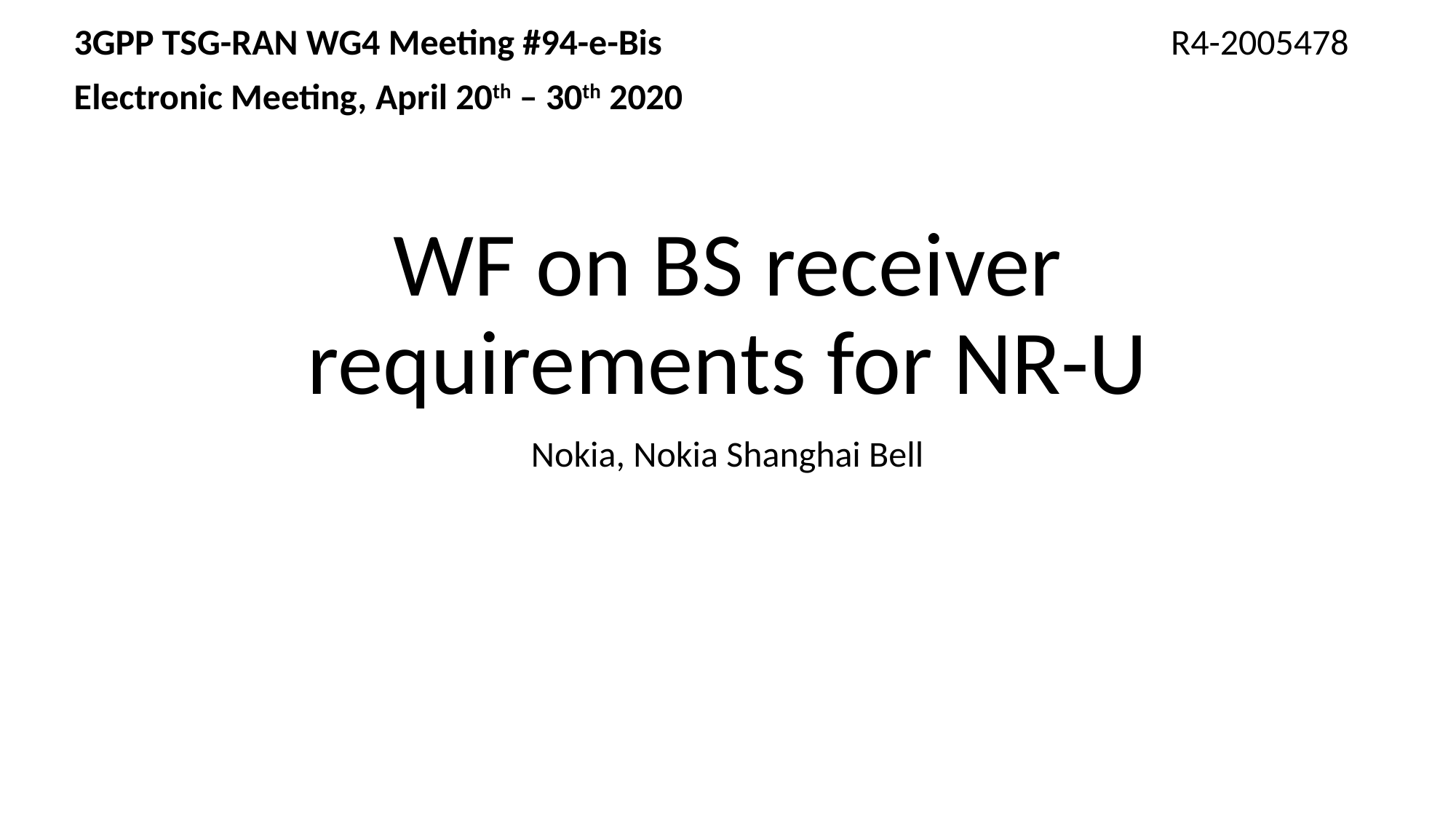

3GPP TSG-RAN WG4 Meeting #94-e-Bis
Electronic Meeting, April 20th – 30th 2020

R4-2005478
# WF on BS receiver requirements for NR-U
Nokia, Nokia Shanghai Bell